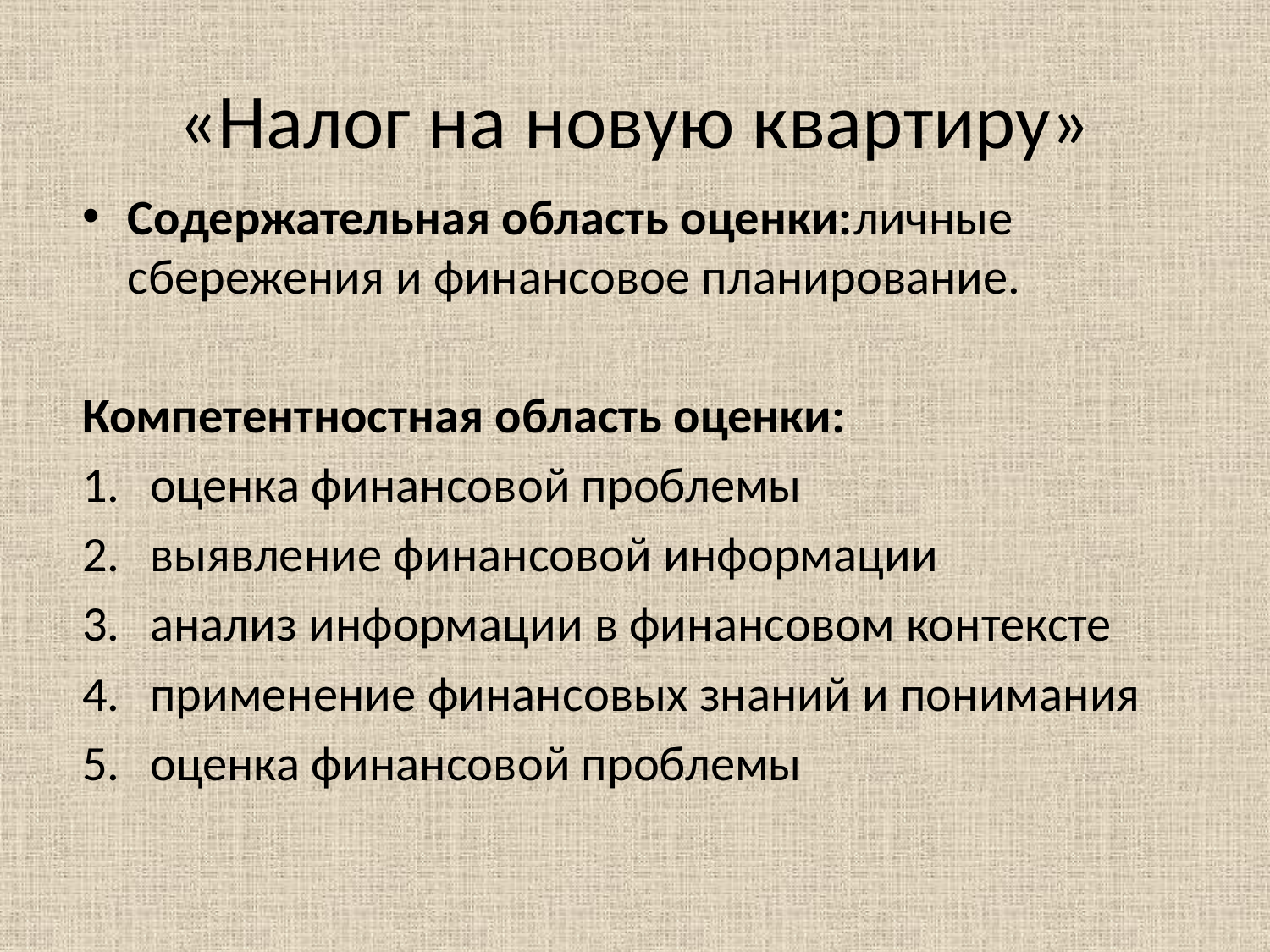

# «Налог на новую квартиру»
Содержательная область оценки:личные сбережения и финансовое планирование.

Компетентностная область оценки:
оценка финансовой проблемы
выявление финансовой информации
анализ информации в финансовом контексте
применение финансовых знаний и понимания
оценка финансовой проблемы